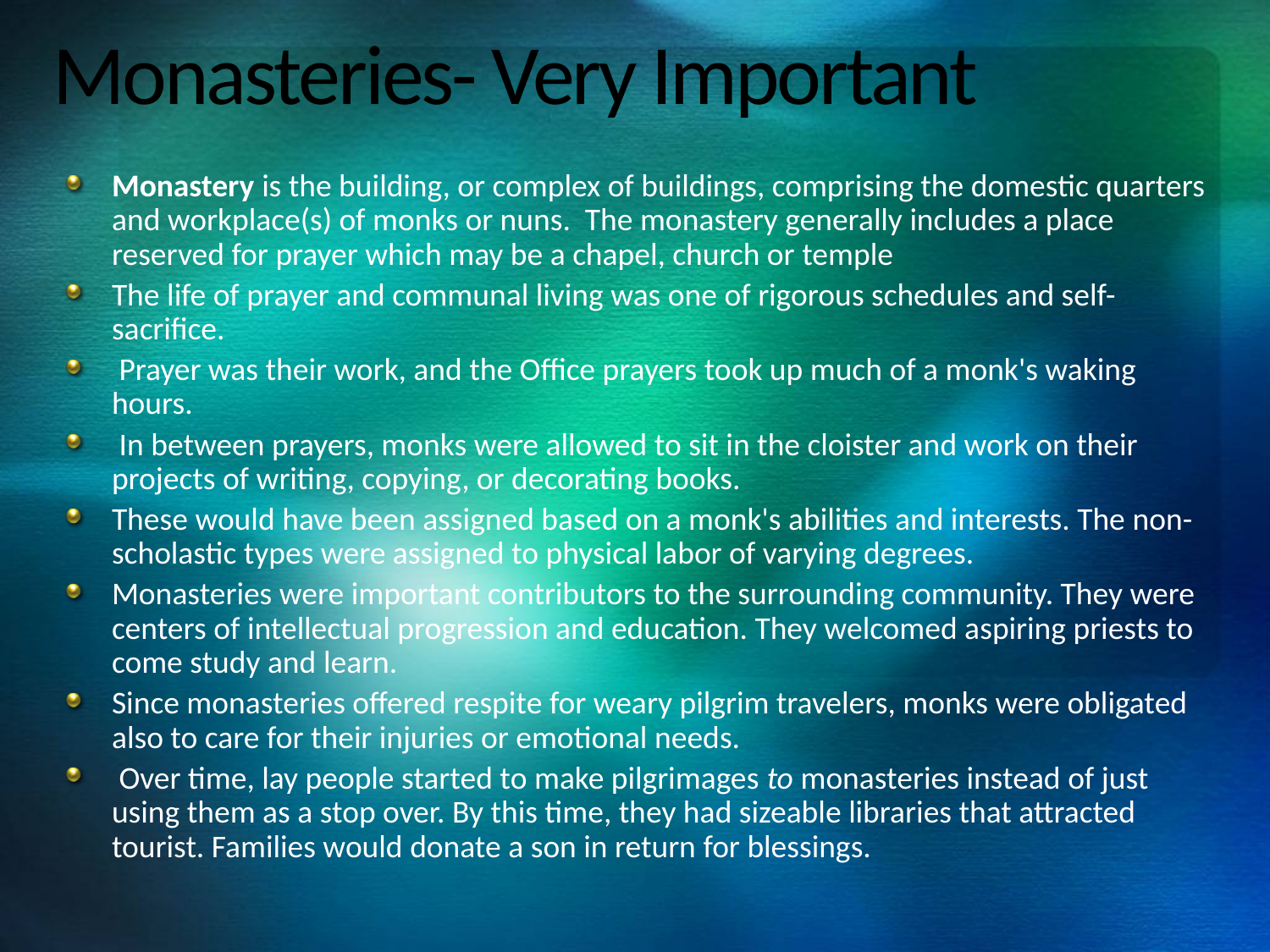

# Monasteries- Very Important
Monastery is the building, or complex of buildings, comprising the domestic quarters and workplace(s) of monks or nuns.  The monastery generally includes a place reserved for prayer which may be a chapel, church or temple
The life of prayer and communal living was one of rigorous schedules and self-sacrifice.
 Prayer was their work, and the Office prayers took up much of a monk's waking hours.
 In between prayers, monks were allowed to sit in the cloister and work on their projects of writing, copying, or decorating books.
These would have been assigned based on a monk's abilities and interests. The non-scholastic types were assigned to physical labor of varying degrees.
Monasteries were important contributors to the surrounding community. They were centers of intellectual progression and education. They welcomed aspiring priests to come study and learn.
Since monasteries offered respite for weary pilgrim travelers, monks were obligated also to care for their injuries or emotional needs.
 Over time, lay people started to make pilgrimages to monasteries instead of just using them as a stop over. By this time, they had sizeable libraries that attracted tourist. Families would donate a son in return for blessings.